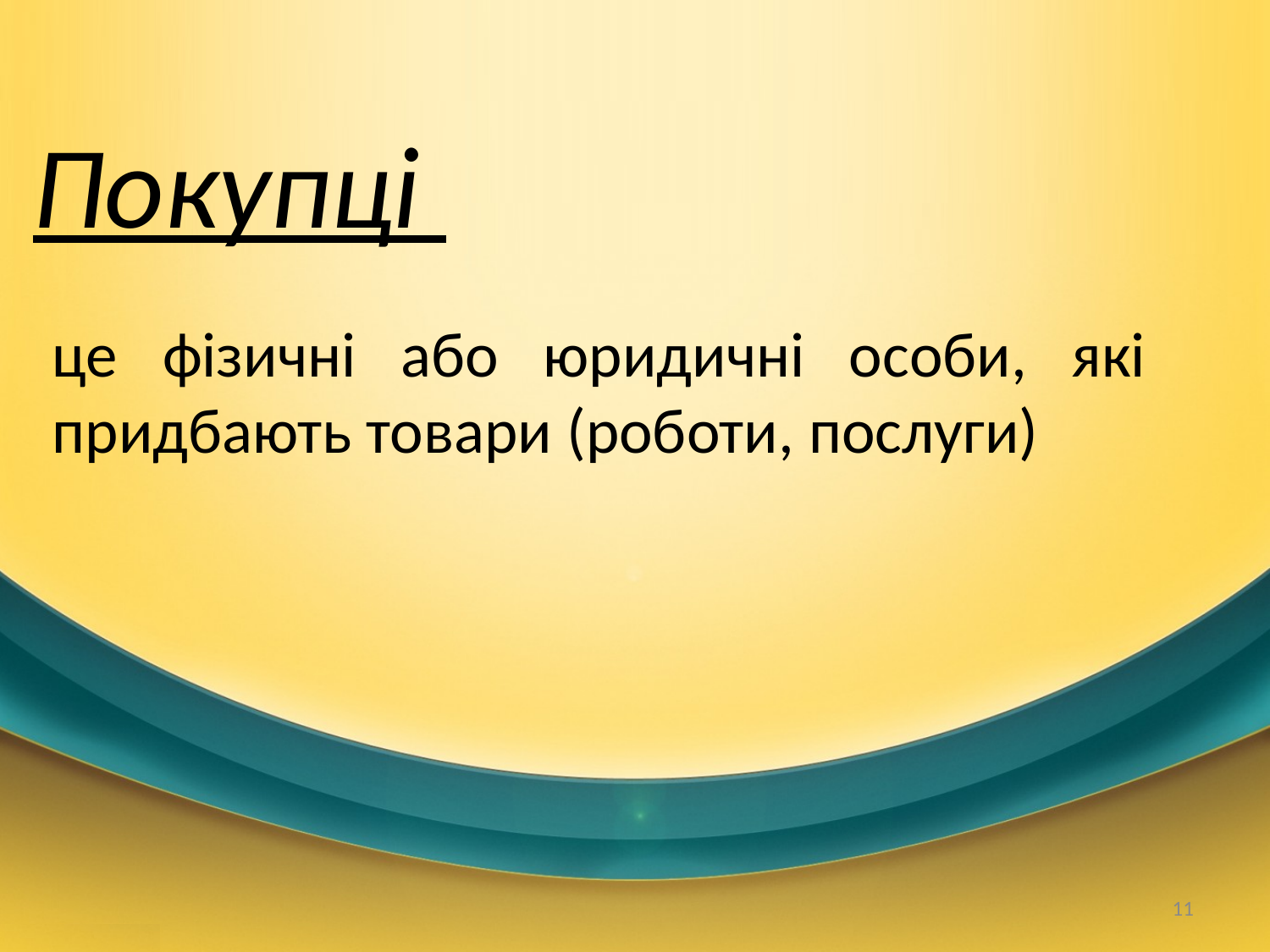

# Покупці
це фізичні або юридичні особи, які придбають товари (роботи, послуги)
11